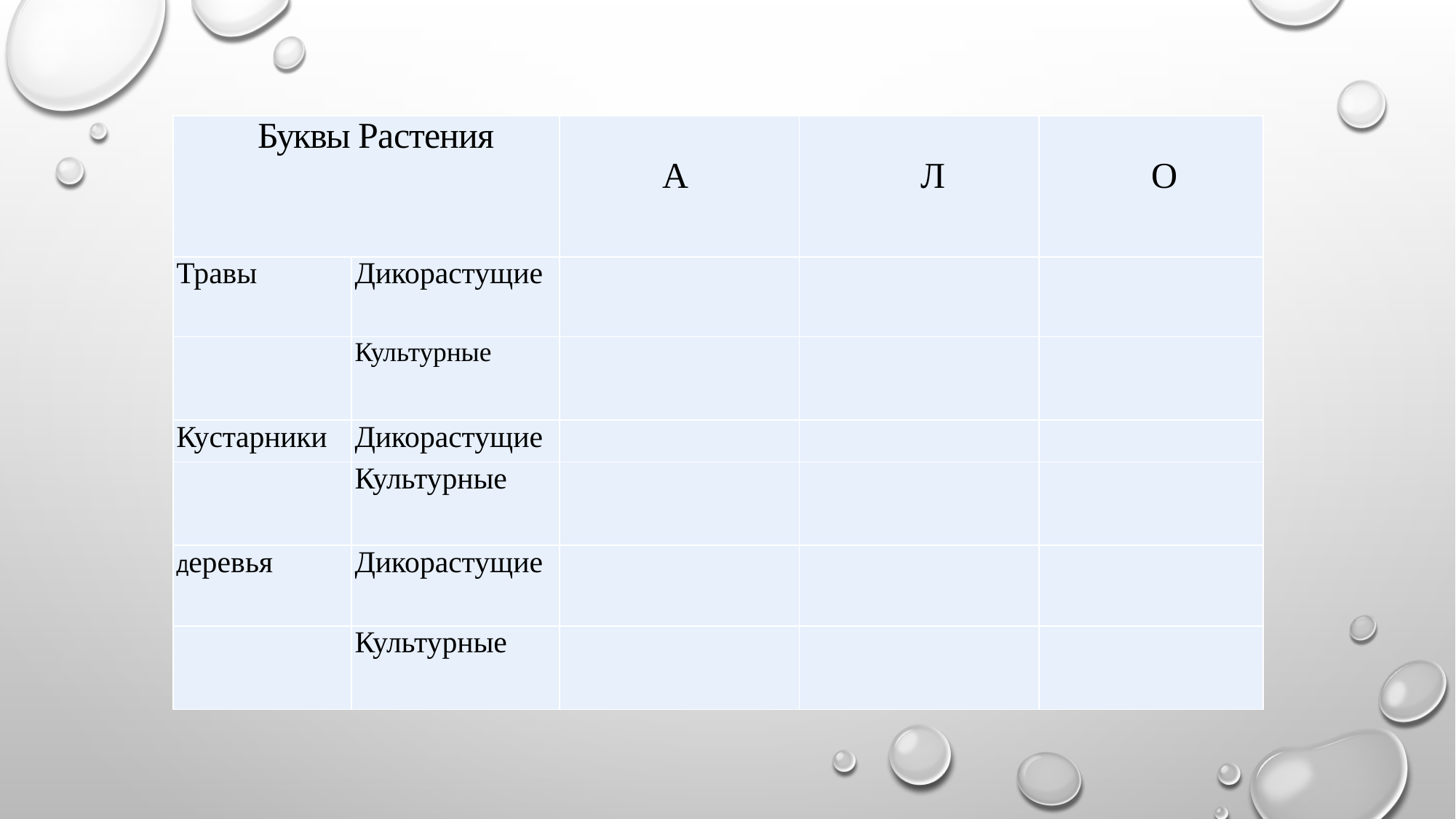

| Буквы Растения |  | А | Л | О |
| --- | --- | --- | --- | --- |
| Травы | Дикорастущие |  |  |  |
|  | Культурные |  |  |  |
| Кустарники | Дикорастущие |  |  |  |
|  | Культурные |  |  |  |
| Деревья | Дикорастущие |  |  |  |
|  | Культурные |  |  |  |